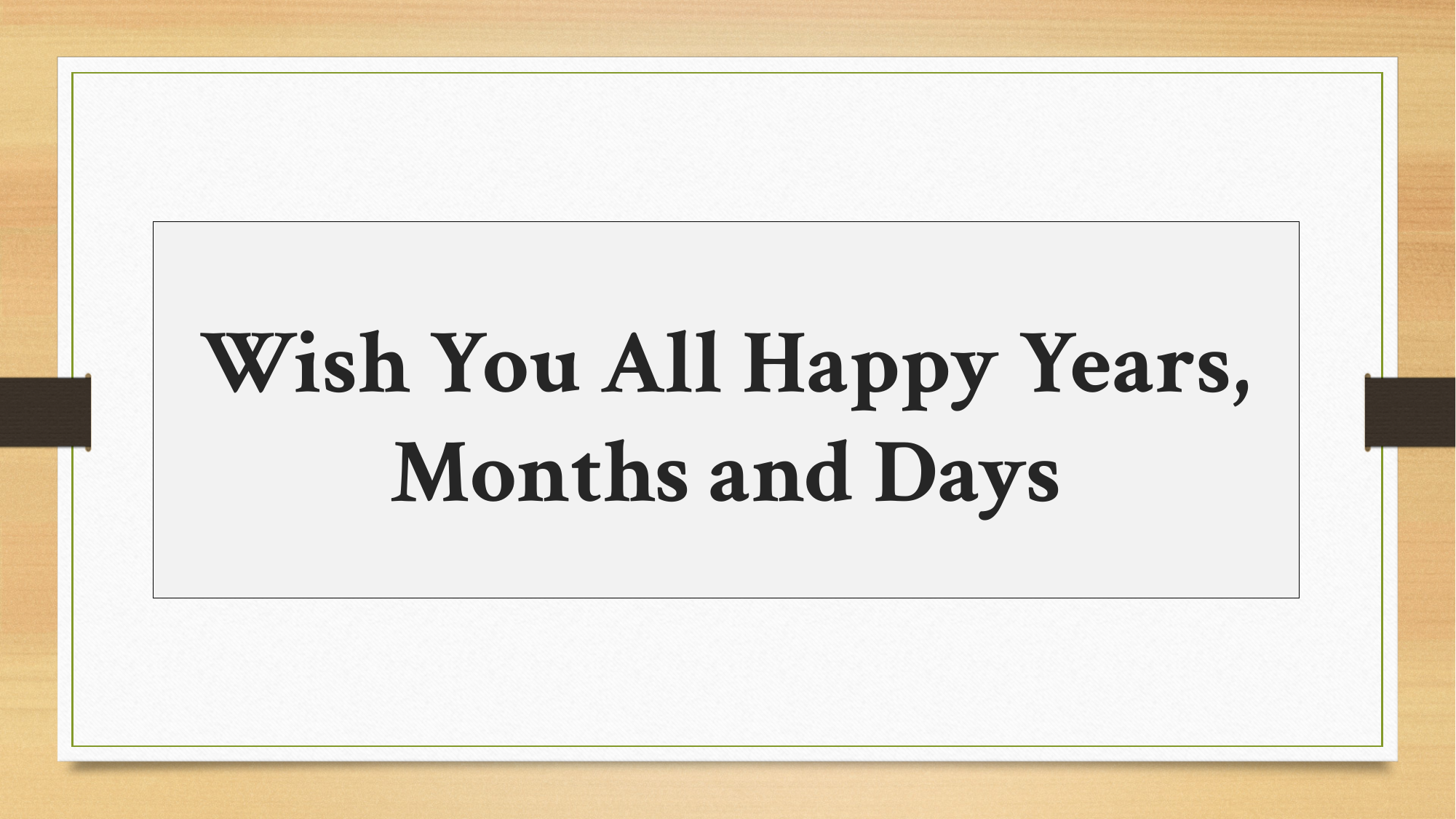

# Wish You All Happy Years, Months and Days